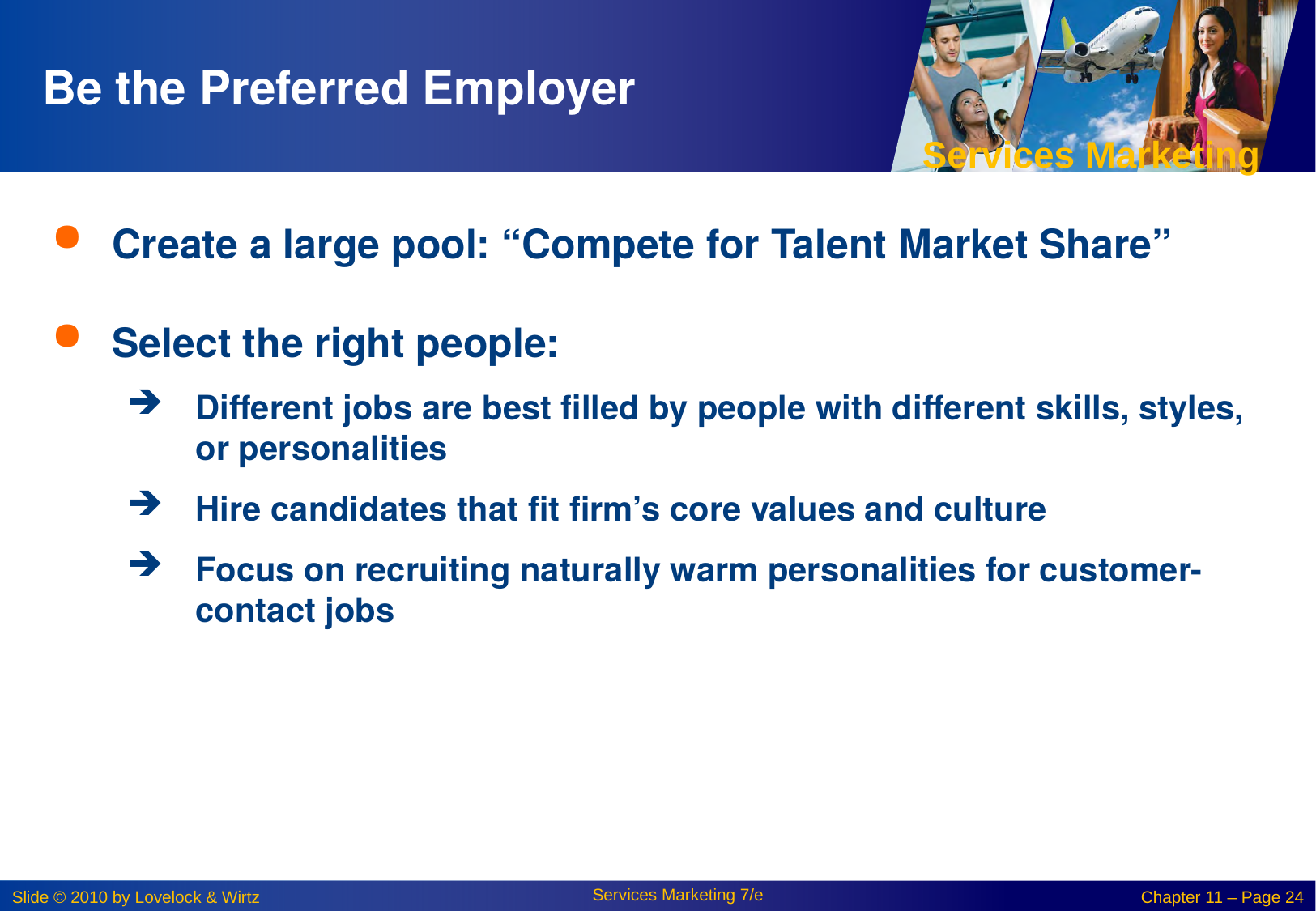

# Be the Preferred Employer
Create a large pool: “Compete for Talent Market Share”
Select the right people:
Different jobs are best filled by people with different skills, styles, or personalities
Hire candidates that fit firm’s core values and culture
Focus on recruiting naturally warm personalities for customer-contact jobs